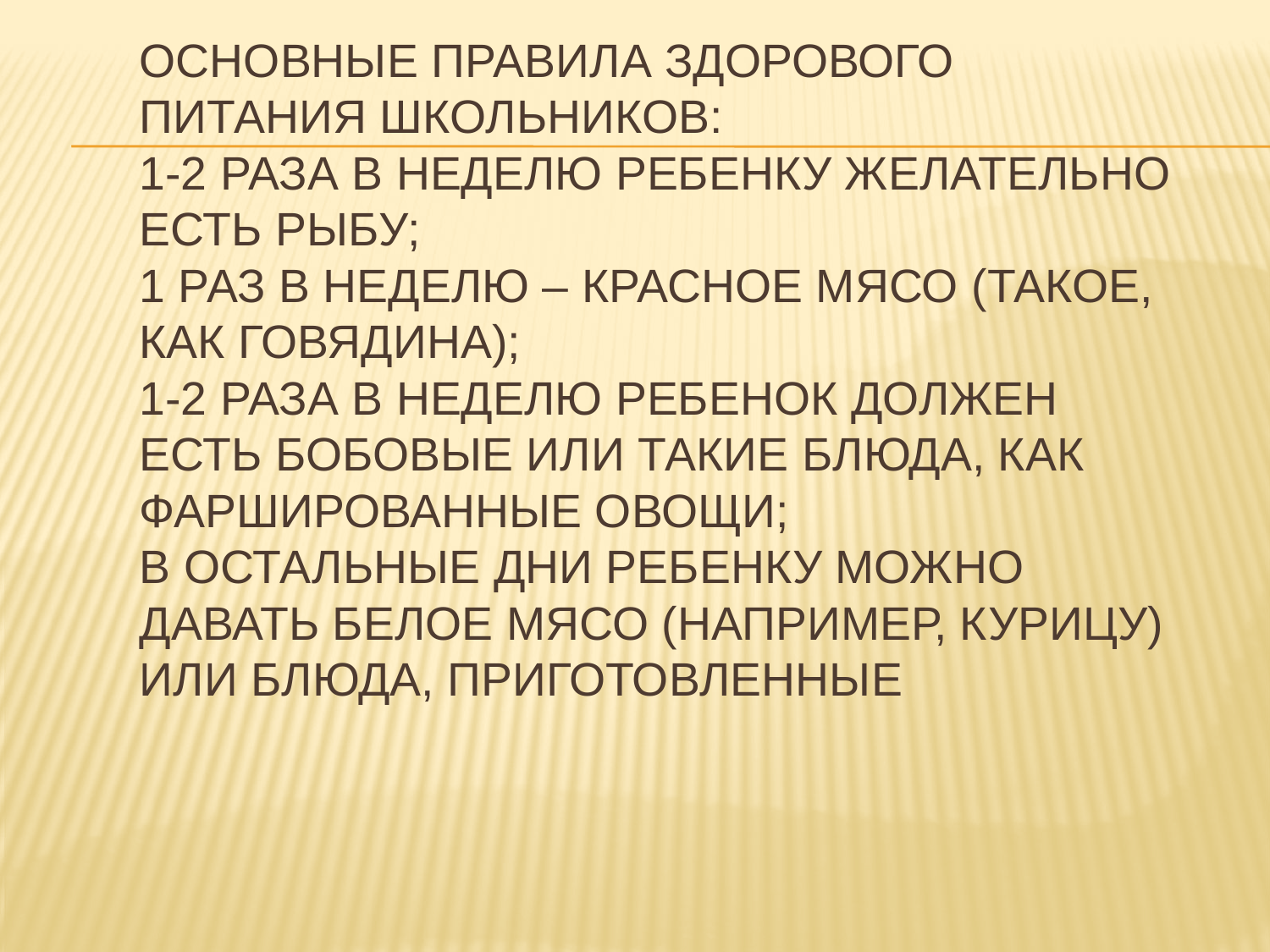

# Основные правила здорового питания школьников: 1-2 раза в неделю ребенку желательно есть рыбу; 1 раз в неделю – красное мясо (такое, как говядина); 1-2 раза в неделю ребенок должен есть бобовые или такие блюда, как фаршированные овощи; в остальные дни ребенку можно давать белое мясо (например, курицу) или блюда, приготовленные